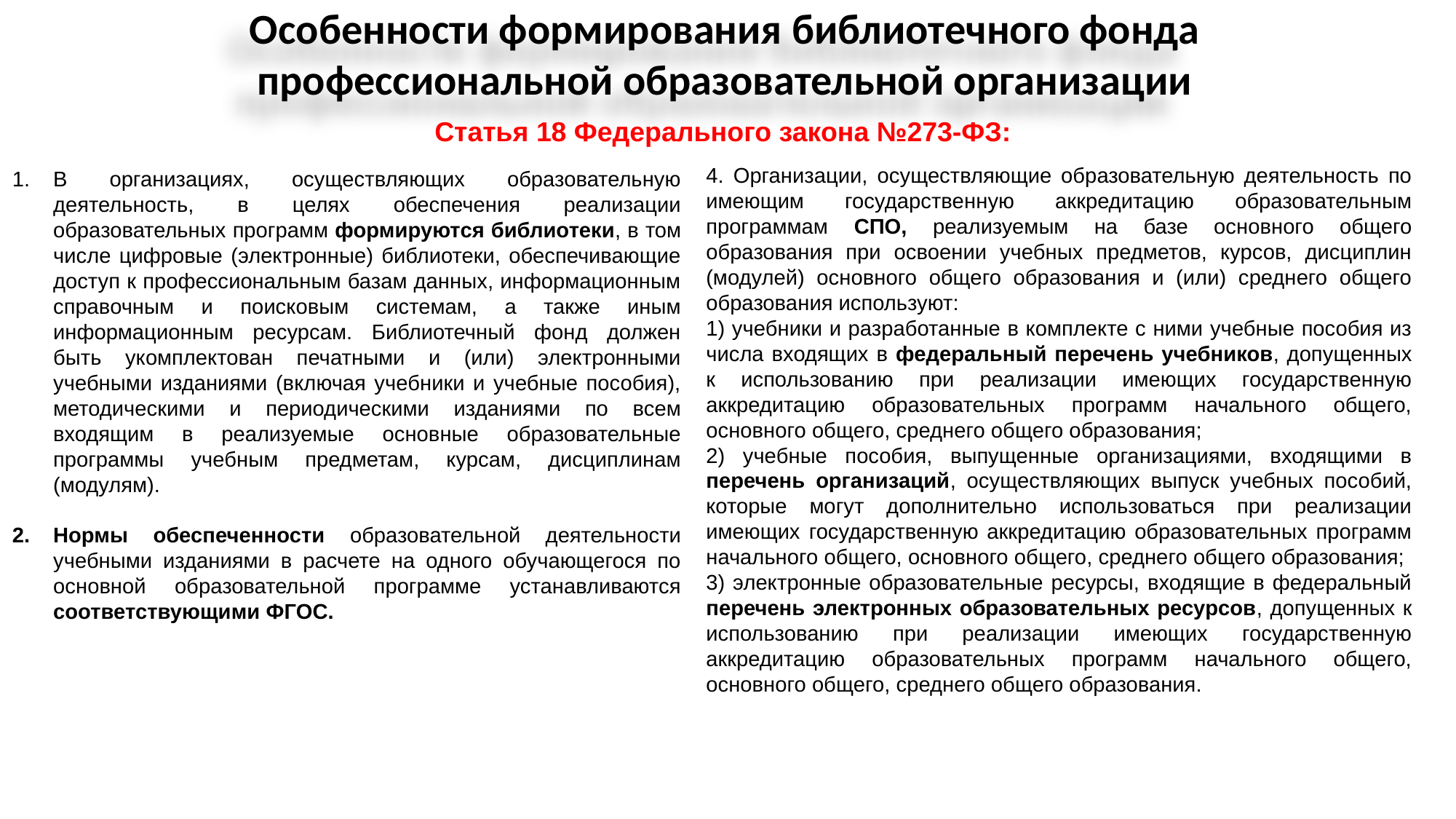

Особенности формирования библиотечного фонда профессиональной образовательной организации
Статья 18 Федерального закона №273-ФЗ:
4. Организации, осуществляющие образовательную деятельность по имеющим государственную аккредитацию образовательным программам СПО, реализуемым на базе основного общего образования при освоении учебных предметов, курсов, дисциплин (модулей) основного общего образования и (или) среднего общего образования используют:
1) учебники и разработанные в комплекте с ними учебные пособия из числа входящих в федеральный перечень учебников, допущенных к использованию при реализации имеющих государственную аккредитацию образовательных программ начального общего, основного общего, среднего общего образования;
2) учебные пособия, выпущенные организациями, входящими в перечень организаций, осуществляющих выпуск учебных пособий, которые могут дополнительно использоваться при реализации имеющих государственную аккредитацию образовательных программ начального общего, основного общего, среднего общего образования;
3) электронные образовательные ресурсы, входящие в федеральный перечень электронных образовательных ресурсов, допущенных к использованию при реализации имеющих государственную аккредитацию образовательных программ начального общего, основного общего, среднего общего образования.
В организациях, осуществляющих образовательную деятельность, в целях обеспечения реализации образовательных программ формируются библиотеки, в том числе цифровые (электронные) библиотеки, обеспечивающие доступ к профессиональным базам данных, информационным справочным и поисковым системам, а также иным информационным ресурсам. Библиотечный фонд должен быть укомплектован печатными и (или) электронными учебными изданиями (включая учебники и учебные пособия), методическими и периодическими изданиями по всем входящим в реализуемые основные образовательные программы учебным предметам, курсам, дисциплинам (модулям).
Нормы обеспеченности образовательной деятельности учебными изданиями в расчете на одного обучающегося по основной образовательной программе устанавливаются соответствующими ФГОС.